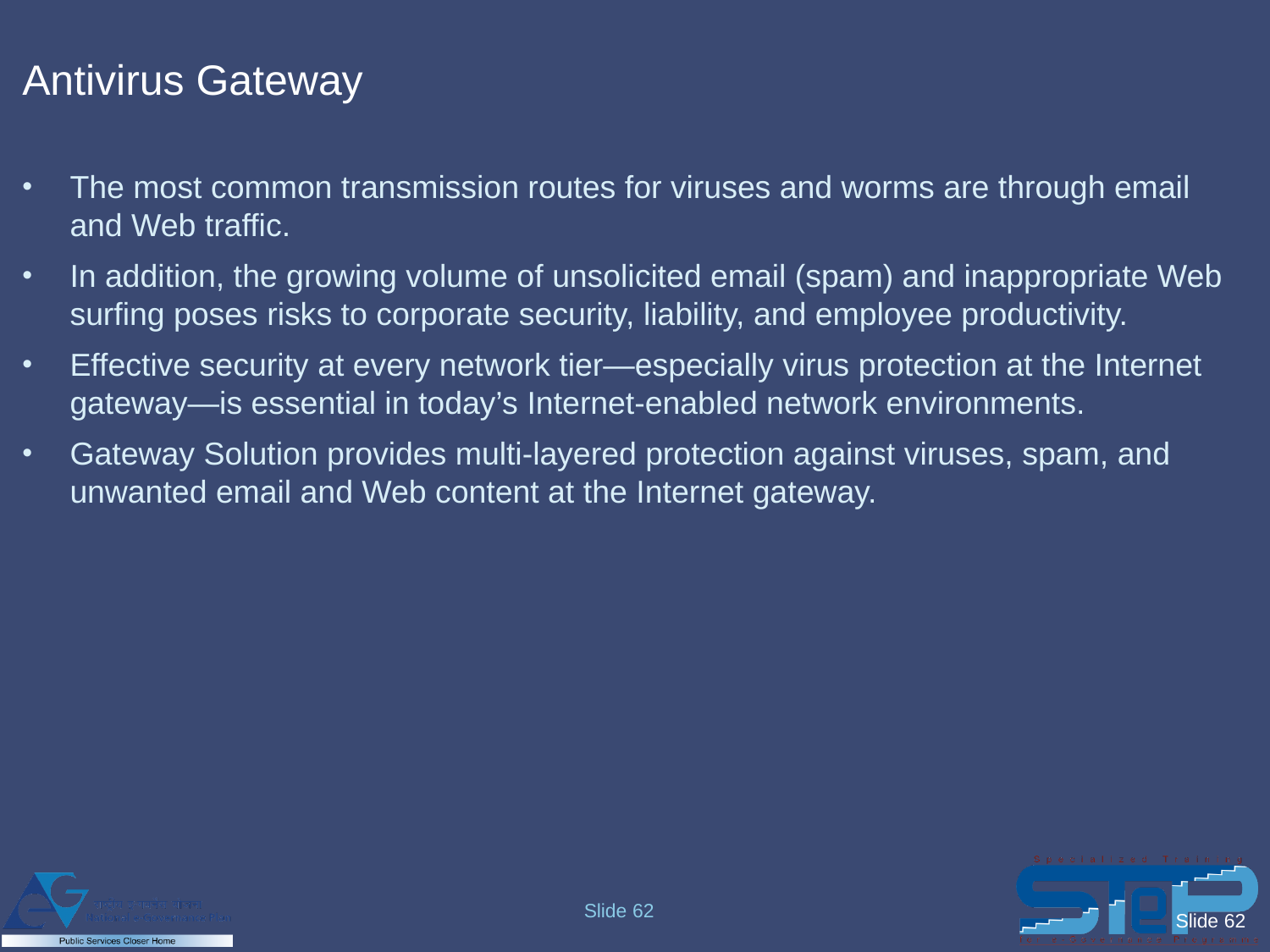

# Antivirus Gateway
The most common transmission routes for viruses and worms are through email and Web traffic.
In addition, the growing volume of unsolicited email (spam) and inappropriate Web surfing poses risks to corporate security, liability, and employee productivity.
Effective security at every network tier—especially virus protection at the Internet gateway—is essential in today’s Internet-enabled network environments.
Gateway Solution provides multi-layered protection against viruses, spam, and unwanted email and Web content at the Internet gateway.

Slide 62